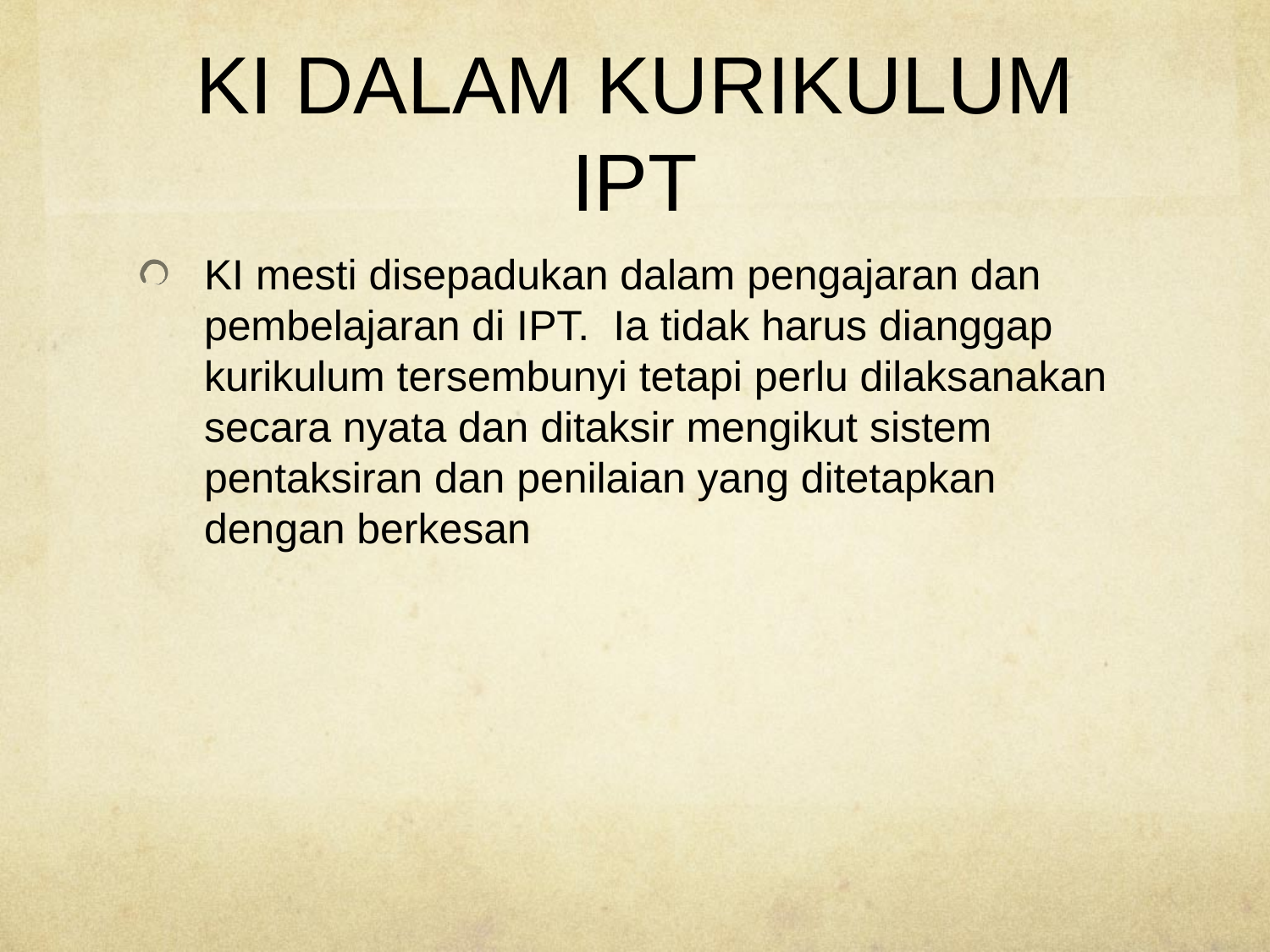

# KI DALAM KURIKULUM IPT
KI mesti disepadukan dalam pengajaran dan pembelajaran di IPT.  Ia tidak harus dianggap kurikulum tersembunyi tetapi perlu dilaksanakan secara nyata dan ditaksir mengikut sistem pentaksiran dan penilaian yang ditetapkan dengan berkesan